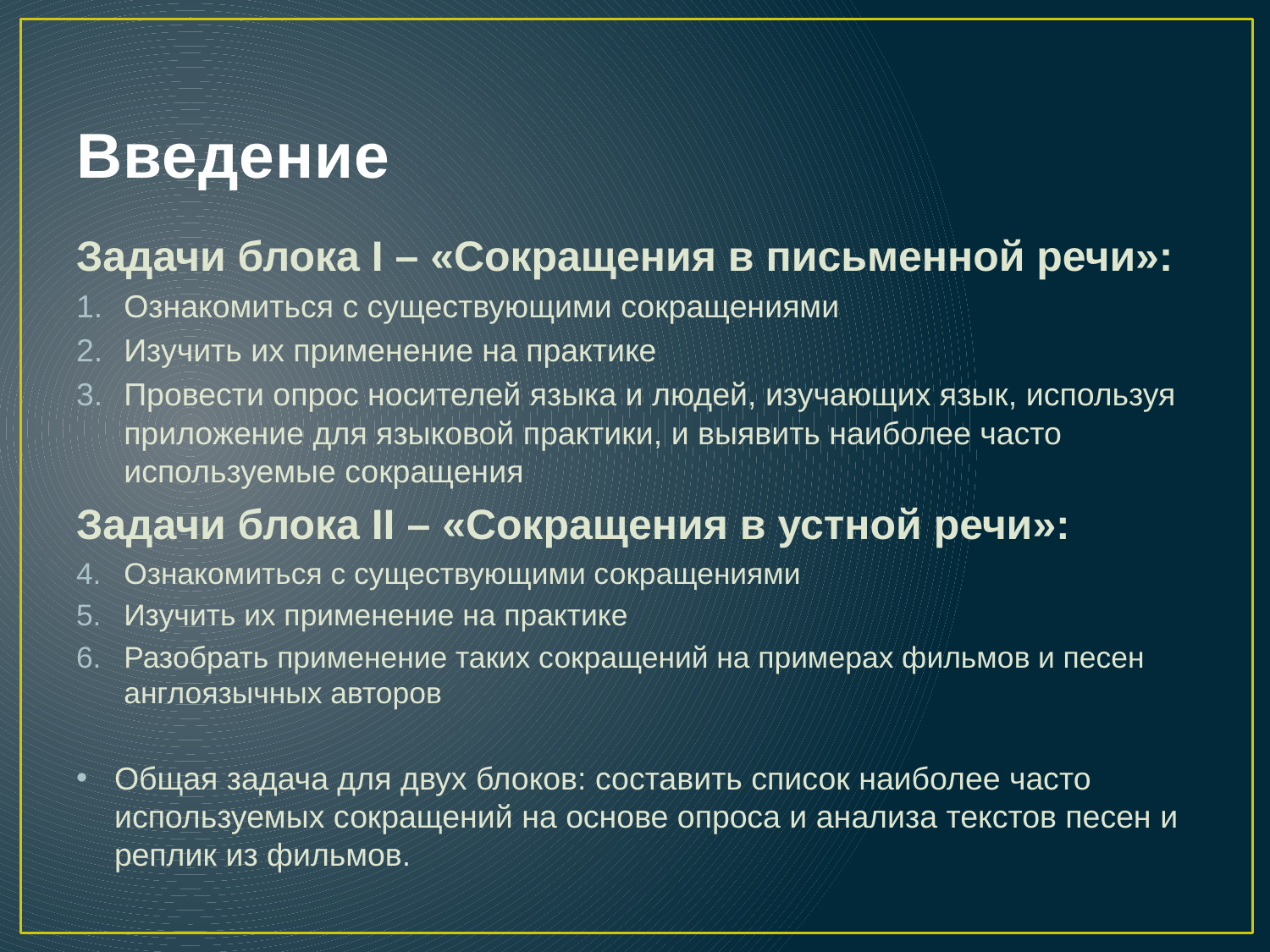

# Введение
Задачи блока I – «Сокращения в письменной речи»:
Ознакомиться с существующими сокращениями
Изучить их применение на практике
Провести опрос носителей языка и людей, изучающих язык, используя приложение для языковой практики, и выявить наиболее часто используемые сокращения
Задачи блока II – «Сокращения в устной речи»:
Ознакомиться с существующими сокращениями
Изучить их применение на практике
Разобрать применение таких сокращений на примерах фильмов и песен англоязычных авторов

Общая задача для двух блоков: составить список наиболее часто используемых сокращений на основе опроса и анализа текстов песен и реплик из фильмов.